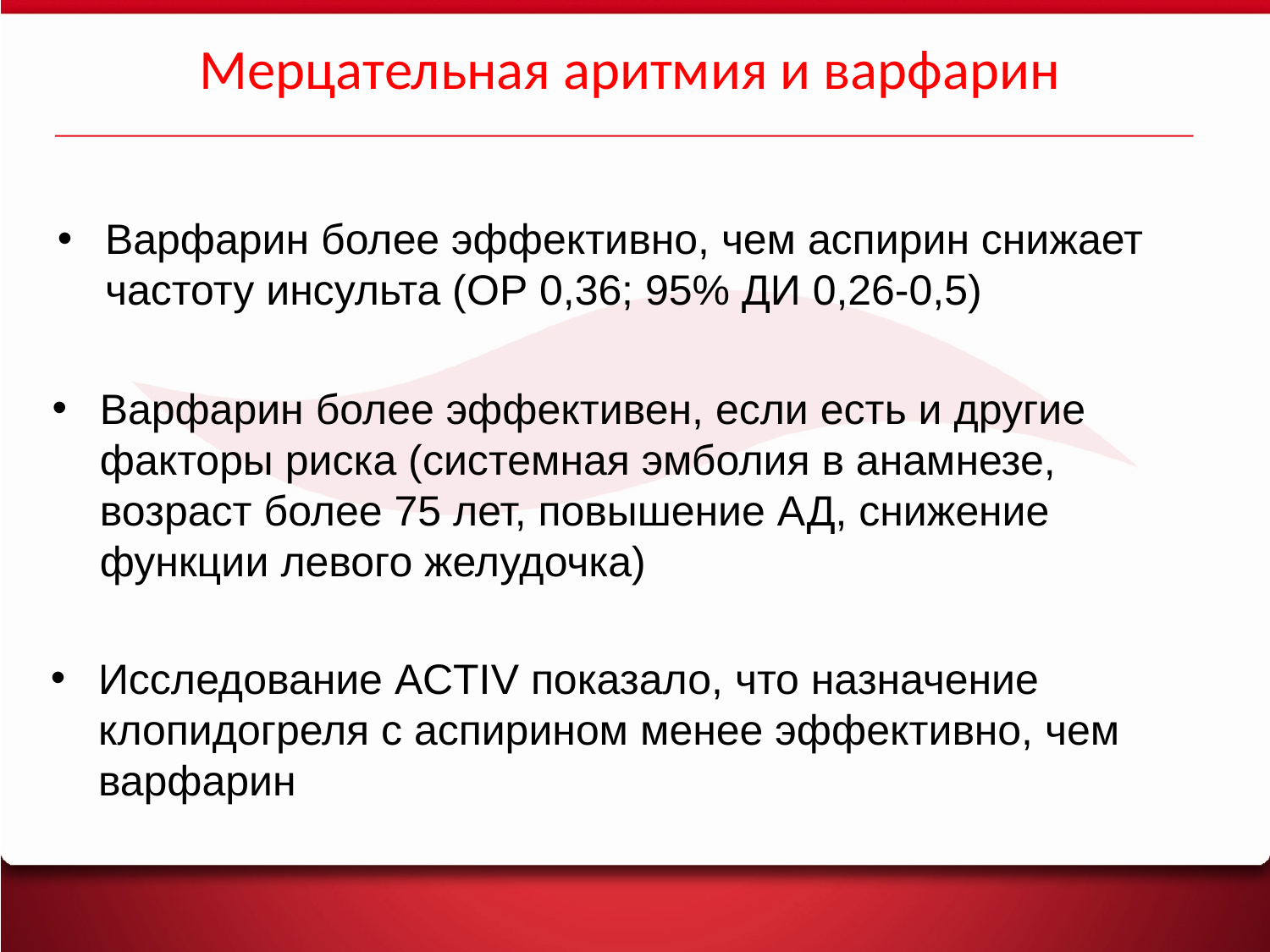

Мерцательная аритмия и варфарин
Варфарин более эффективно, чем аспирин снижает частоту инсульта (ОР 0,36; 95% ДИ 0,26-0,5)
Варфарин более эффективен, если есть и другие факторы риска (системная эмболия в анамнезе, возраст более 75 лет, повышение АД, снижение функции левого желудочка)
Исследование ACTIV показало, что назначение клопидогреля с аспирином менее эффективно, чем варфарин